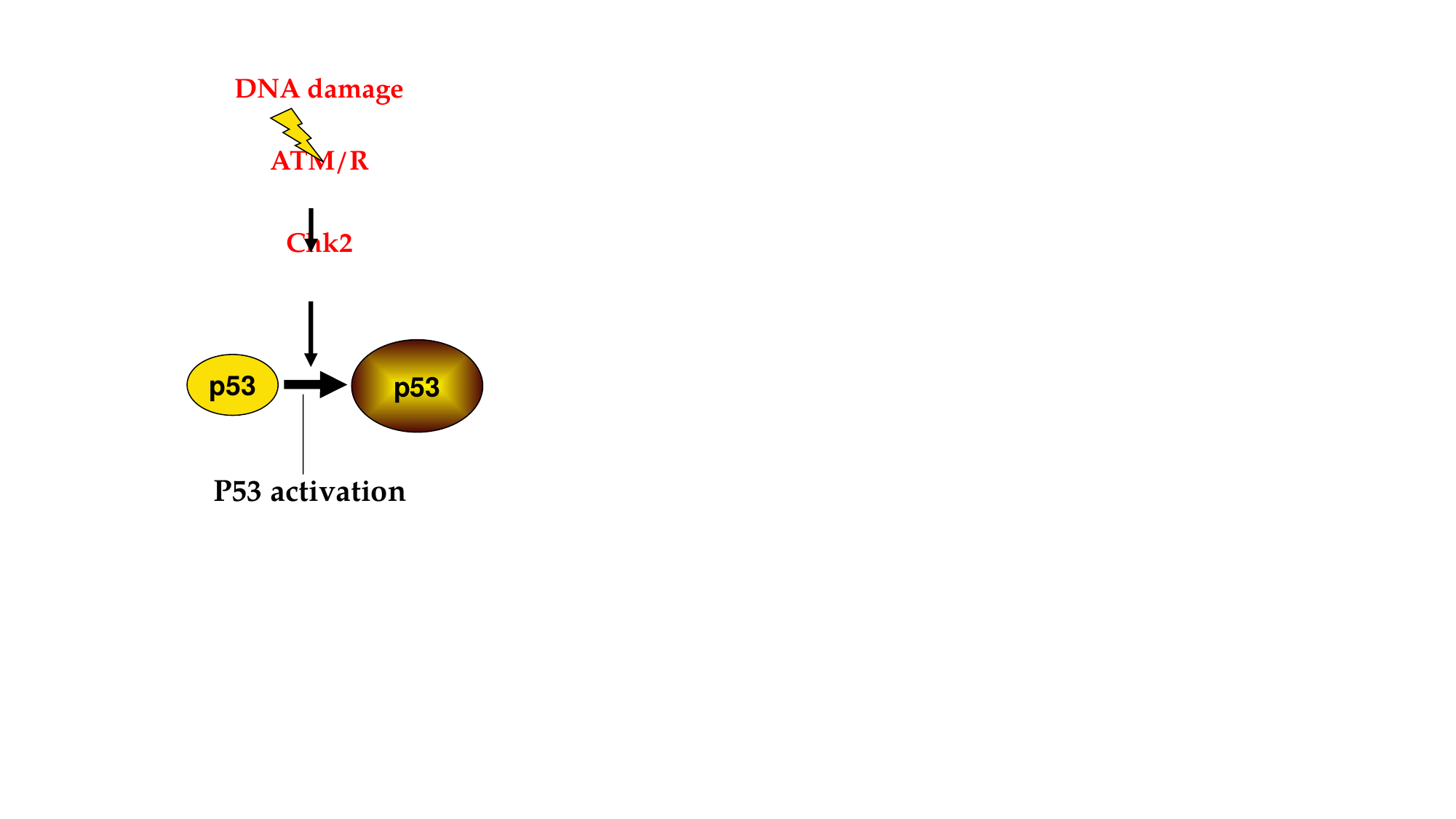

DNA damage

ATM/R

Chk2

p53
p53

P53 activation